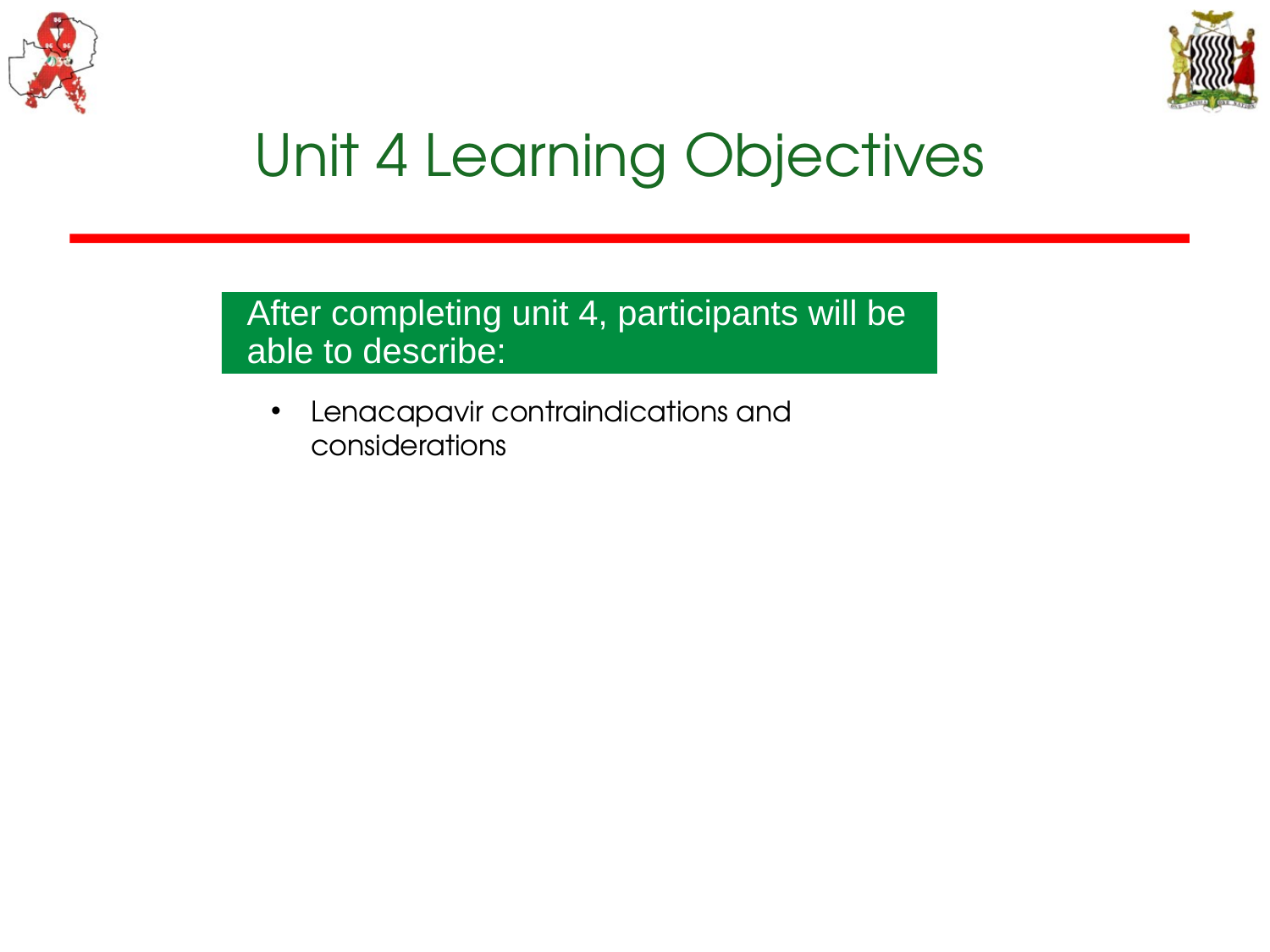

# Unit 4 Learning Objectives
After completing unit 4, participants will be able to describe:​

Lenacapavir contraindications and considerations